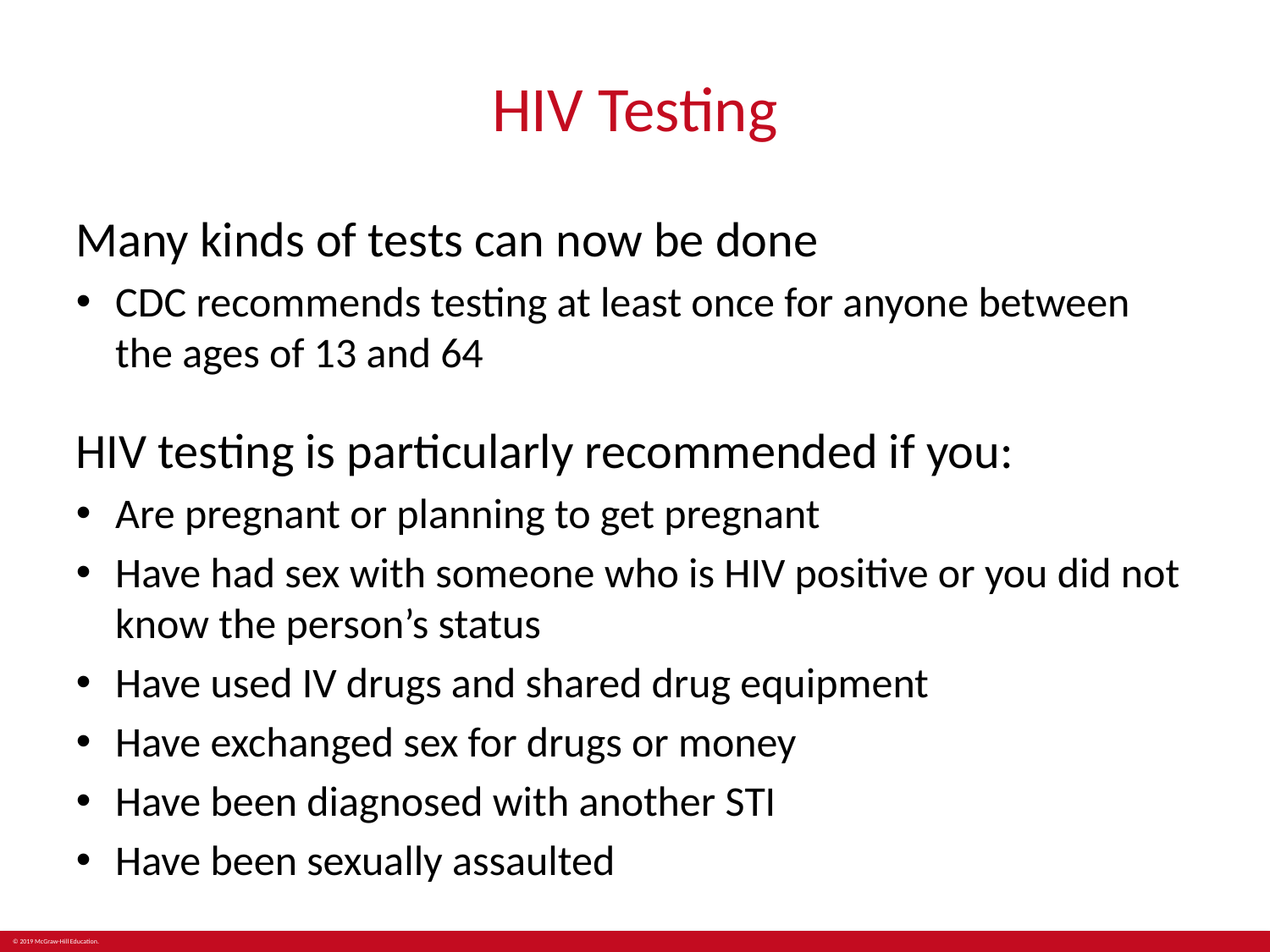

# HIV Testing
Many kinds of tests can now be done
CDC recommends testing at least once for anyone between the ages of 13 and 64
HIV testing is particularly recommended if you:
Are pregnant or planning to get pregnant
Have had sex with someone who is HIV positive or you did not know the person’s status
Have used IV drugs and shared drug equipment
Have exchanged sex for drugs or money
Have been diagnosed with another STI
Have been sexually assaulted